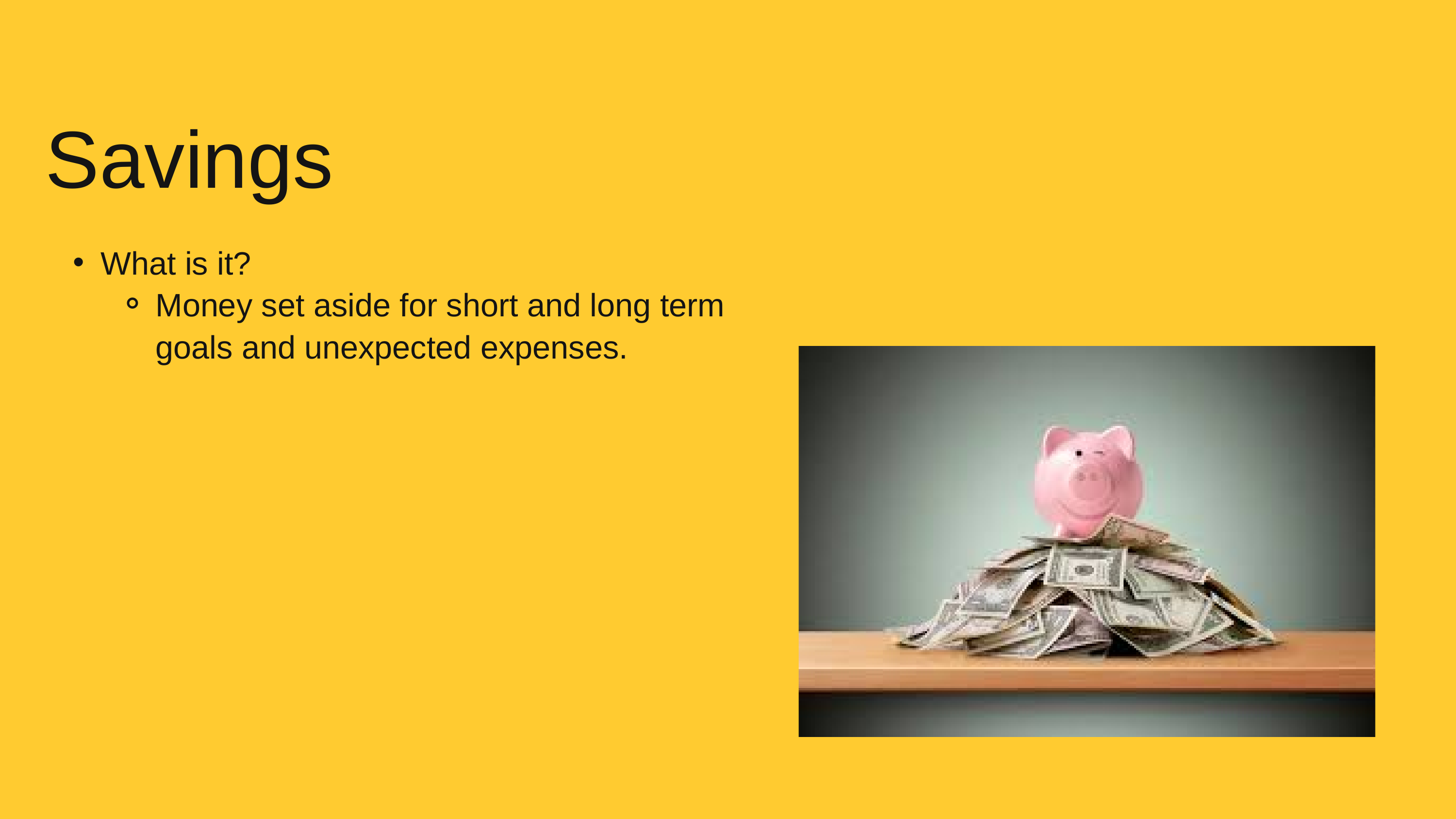

Savings
What is it?
Money set aside for short and long term goals and unexpected expenses.